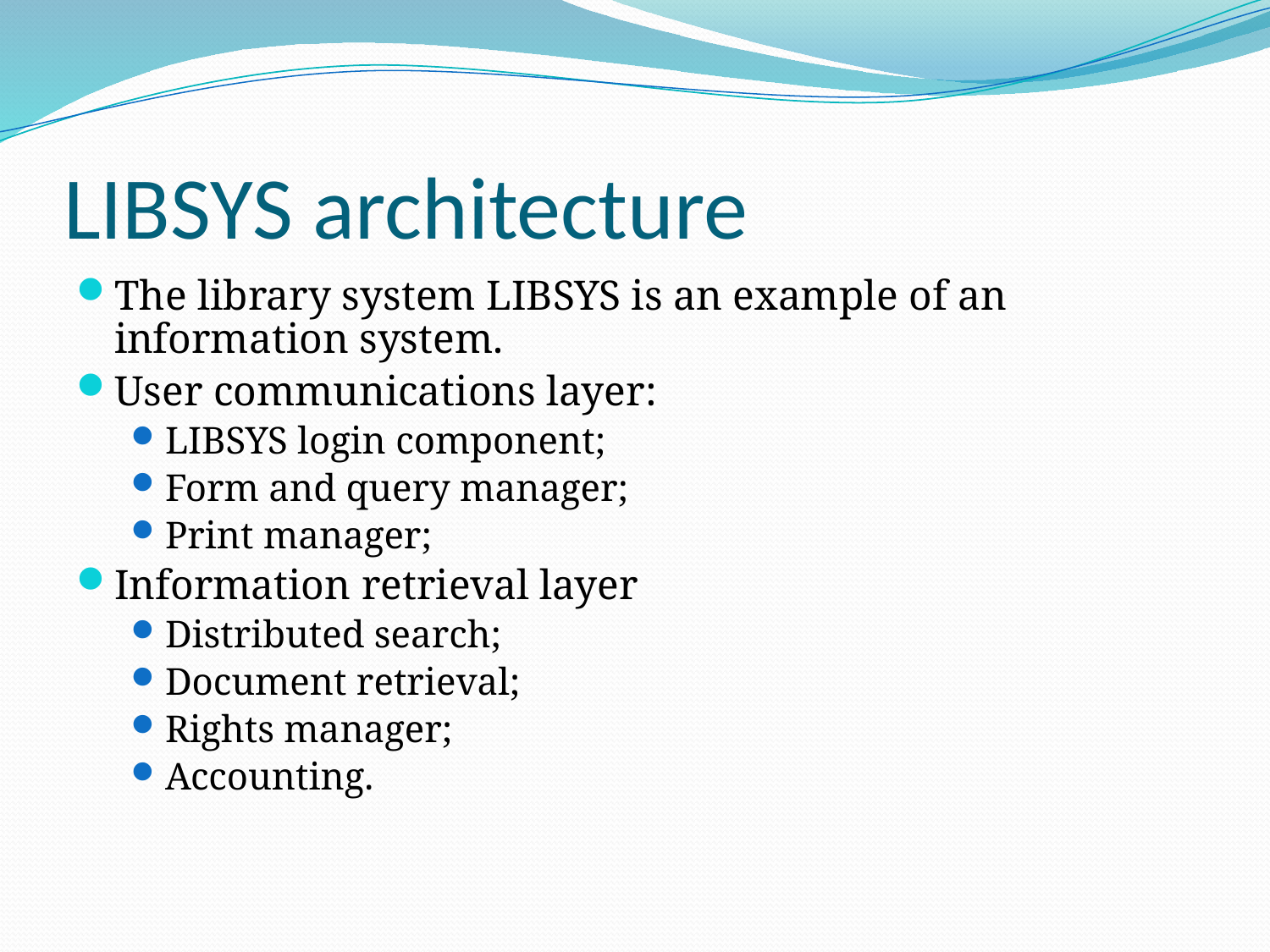

# LIBSYS architecture
The library system LIBSYS is an example of an information system.
User communications layer:
LIBSYS login component;
Form and query manager;
Print manager;
Information retrieval layer
Distributed search;
Document retrieval;
Rights manager;
Accounting.